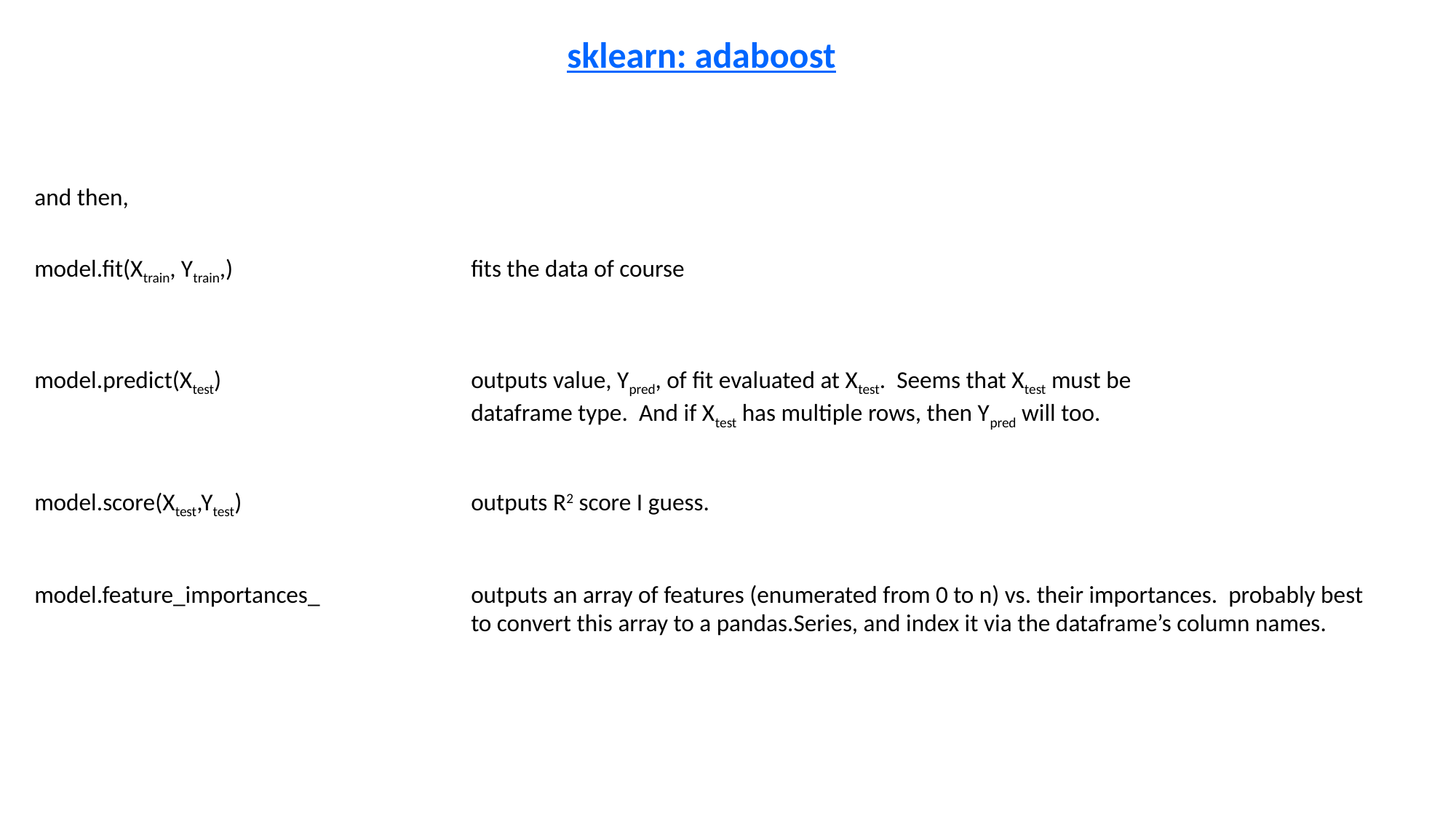

sklearn: adaboost
and then,
model.fit(Xtrain, Ytrain,)			fits the data of course
model.predict(Xtest)			outputs value, Ypred, of fit evaluated at Xtest.  Seems that Xtest must be
				dataframe type.  And if Xtest has multiple rows, then Ypred will too.
model.score(Xtest,Ytest)			outputs R2 score I guess.
model.feature_importances_		outputs an array of features (enumerated from 0 to n) vs. their importances.  probably best
				to convert this array to a pandas.Series, and index it via the dataframe’s column names.